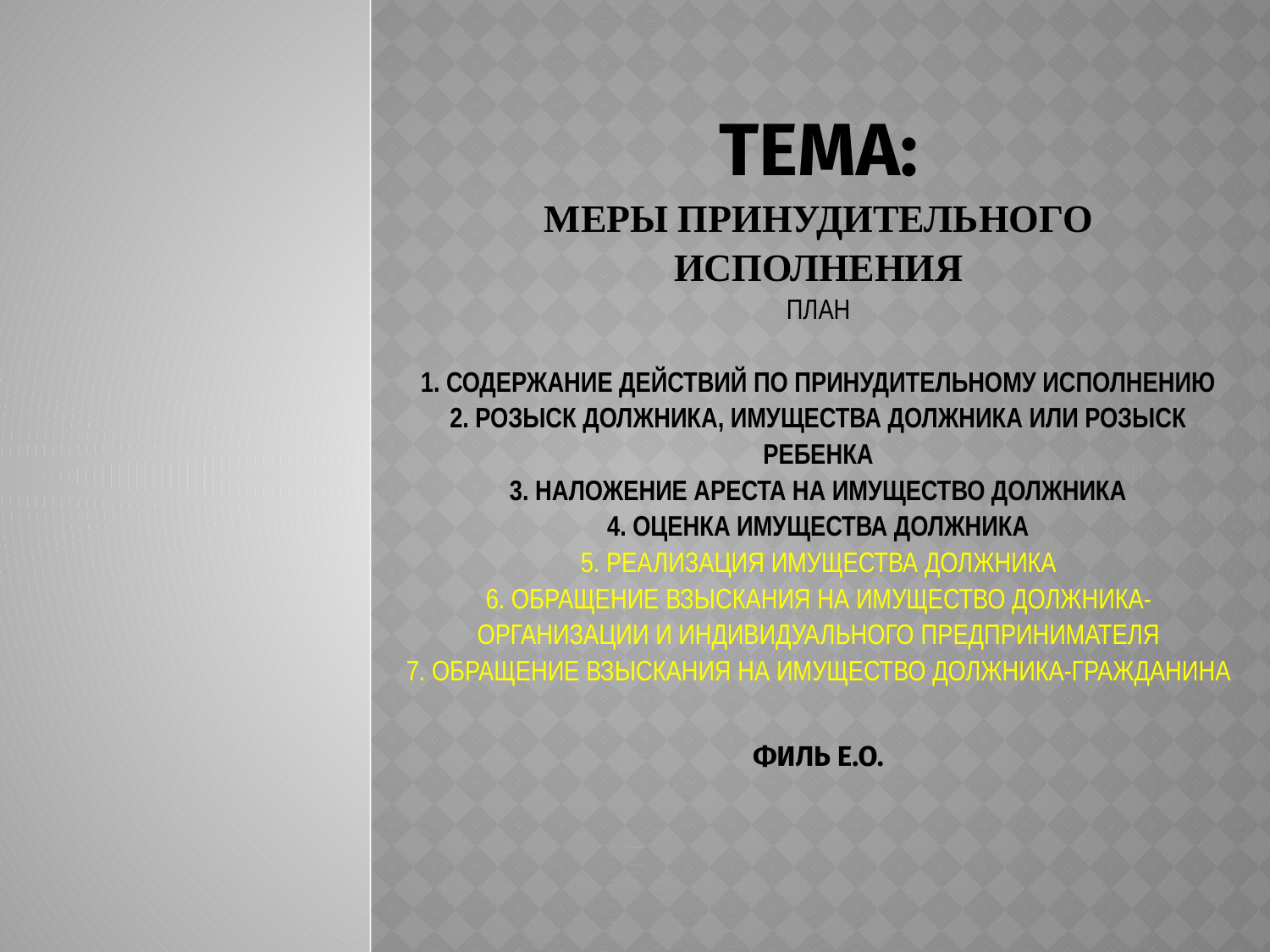

# Тема: МЕРЫ ПРИНУДИТЕЛЬНОГО ИСПОЛНЕНИЯ План   1. Содержание действий по принудительному исполнению 2. Розыск должника, имущества должника или розыск ребенка 3. Наложение ареста на имущество должника 4. Оценка имущества должника 5. Реализация имущества должника 6. Обращение взыскания на имущество должника-организации и индивидуального предпринимателя 7. Обращение взыскания на имущество должника-гражданина Филь Е.О.